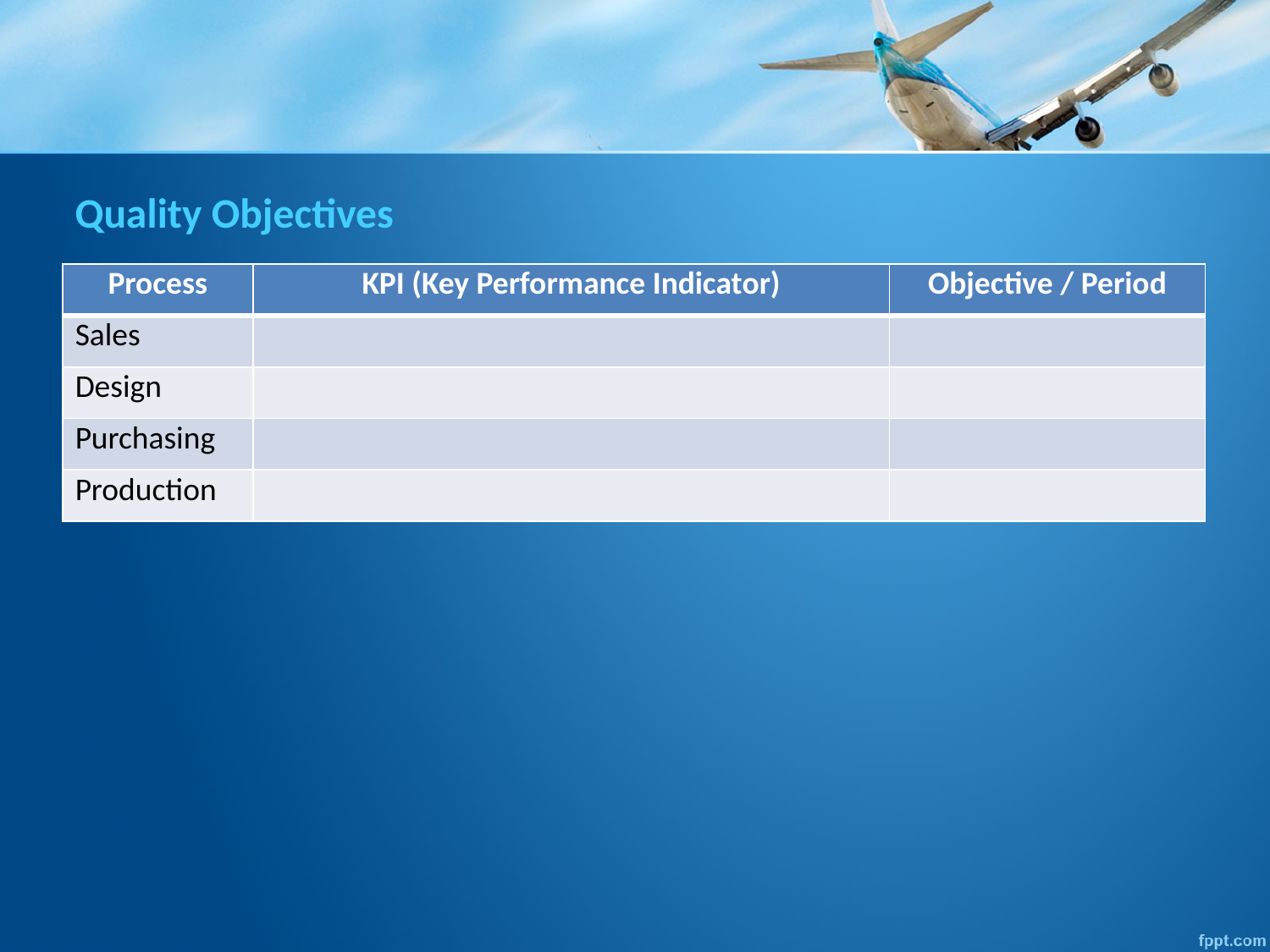

# Quality Objectives
| Process | KPI (Key Performance Indicator) | Objective / Period |
| --- | --- | --- |
| Sales |  |  |
| Design |  |  |
| Purchasing |  |  |
| Production |  |  |